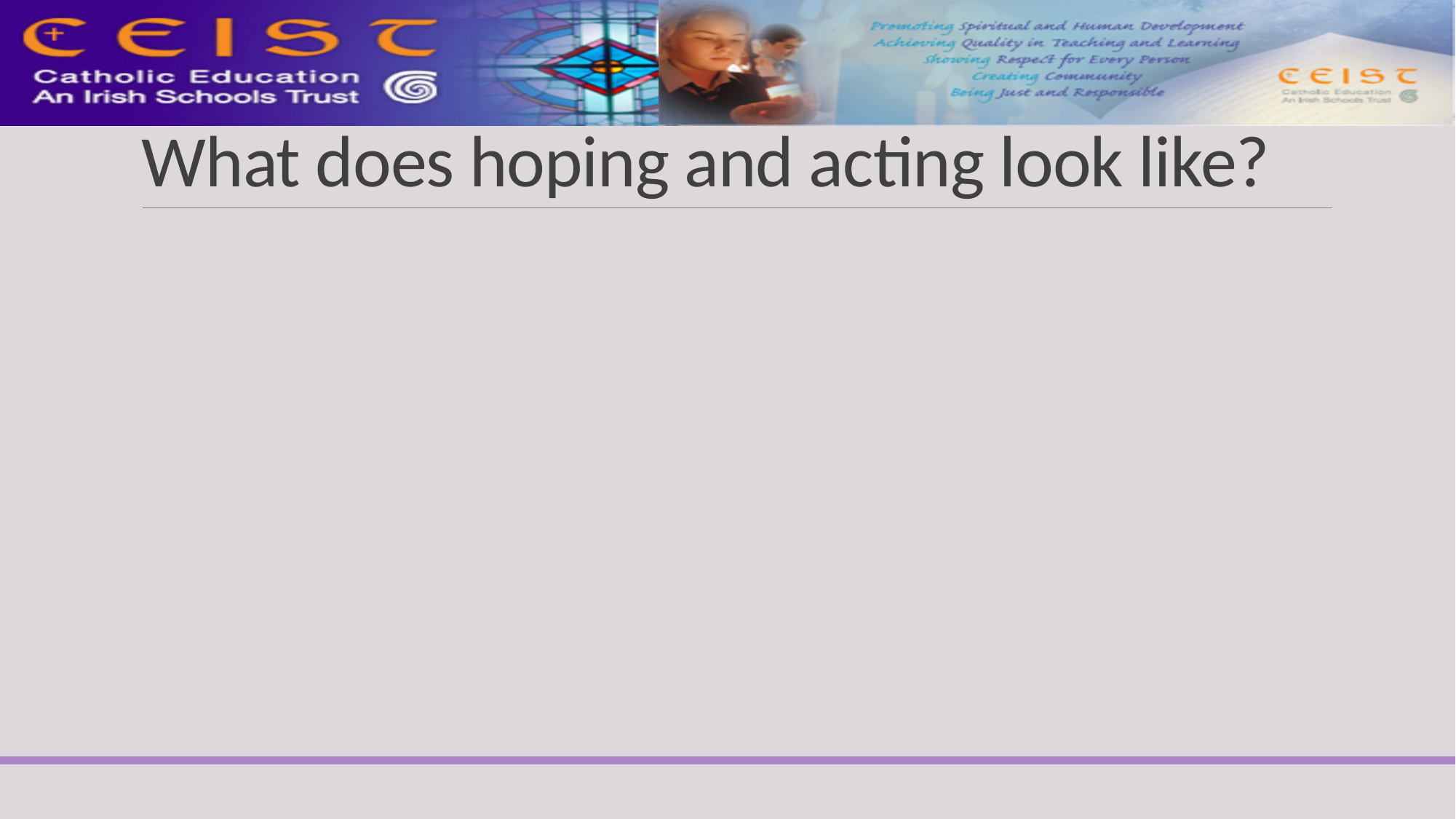

# What does hoping and acting look like?